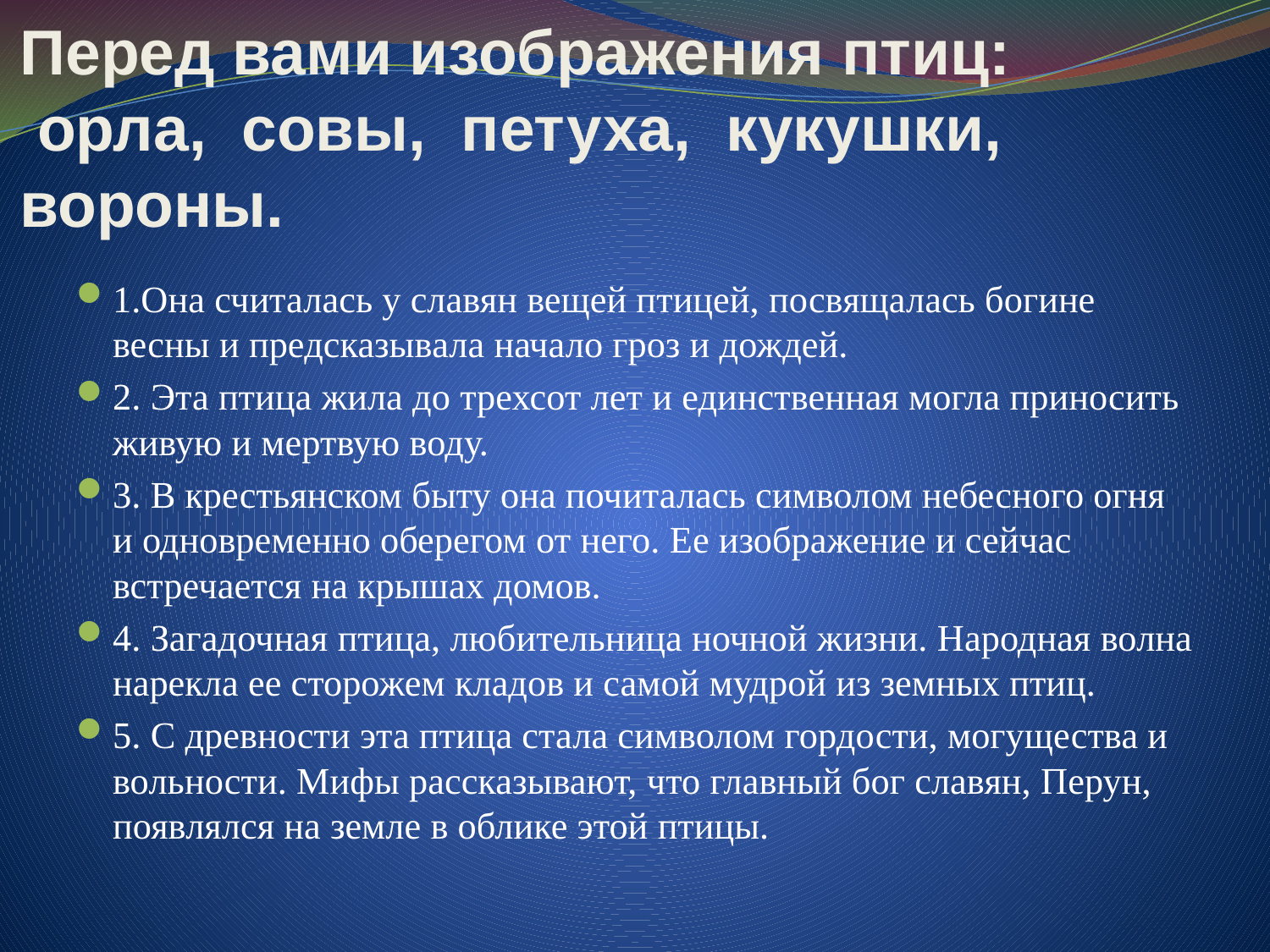

# Перед вами изображения птиц: орла,  совы,  петуха,  кукушки, вороны.
1.Она считалась у славян вещей птицей, посвящалась богине весны и предсказывала начало гроз и дождей.
2. Эта птица жила до трехсот лет и единственная могла приносить живую и мертвую воду.
3. В крестьянском быту она почиталась символом небесного огня и одновременно оберегом от него. Ее изображение и сейчас встречается на крышах домов.
4. Загадочная птица, любительница ночной жизни. Народная волна нарекла ее сторожем кладов и самой мудрой из земных птиц.
5. С древности эта птица стала символом гордости, могущества и вольности. Мифы рассказывают, что главный бог славян, Перун, появлялся на земле в облике этой птицы.